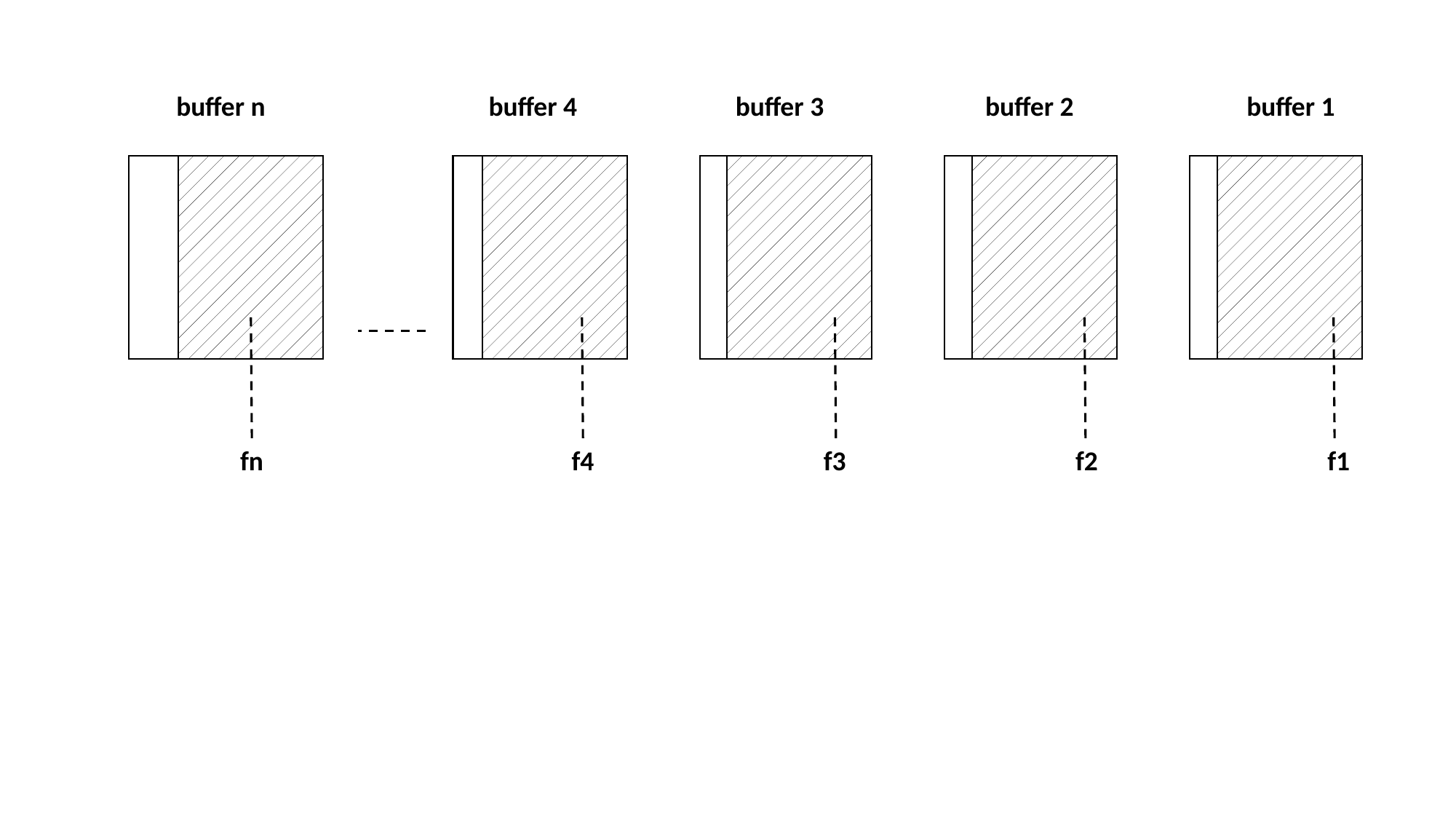

buffer n
buffer 4
buffer 3
buffer 2
buffer 1

fn
f4
f3
f2
f1